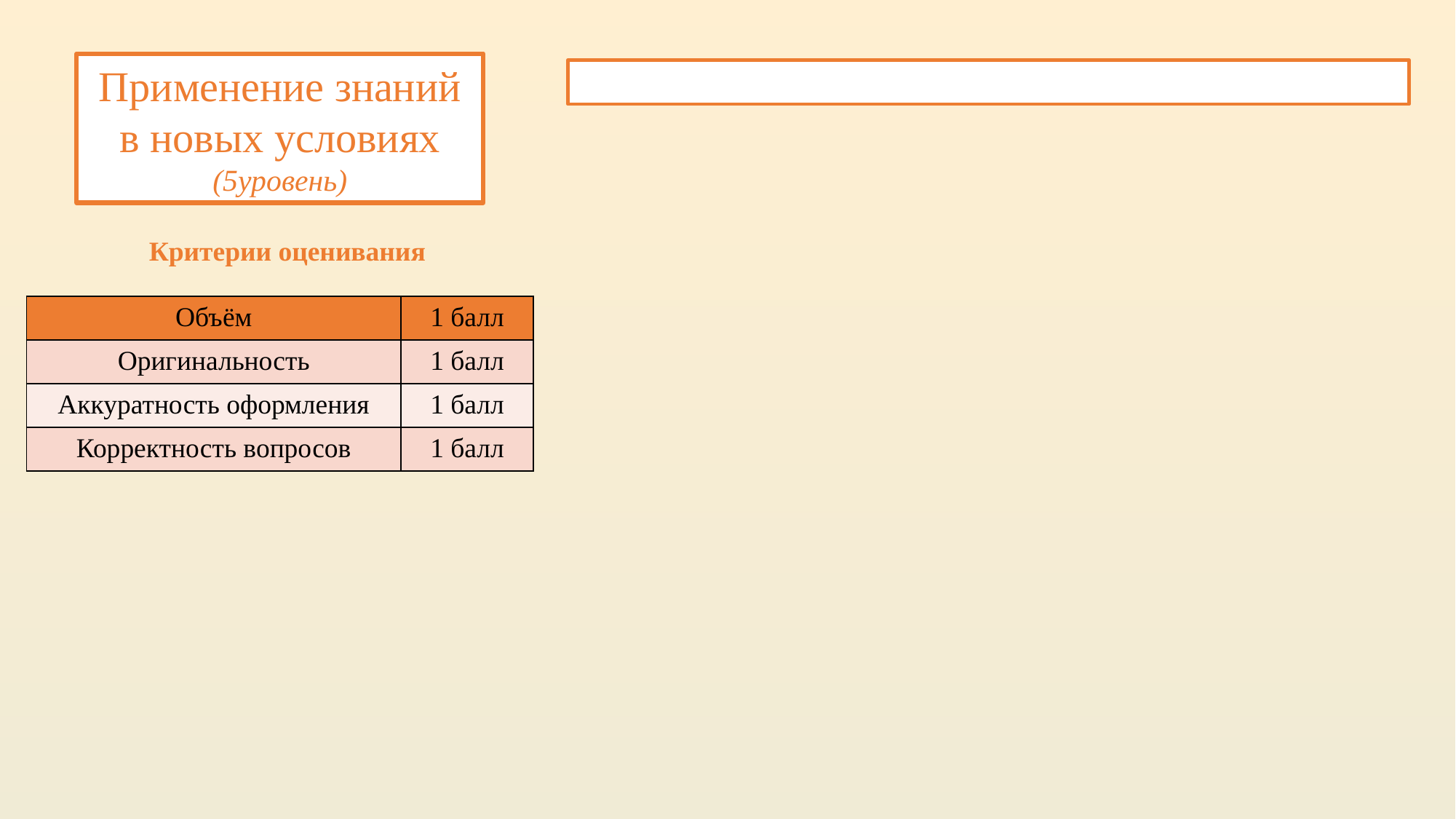

Применение знаний в новых условиях
(5уровень)

Критерии оценивания
| Объём | 1 балл |
| --- | --- |
| Оригинальность | 1 балл |
| Аккуратность оформления | 1 балл |
| Корректность вопросов | 1 балл |